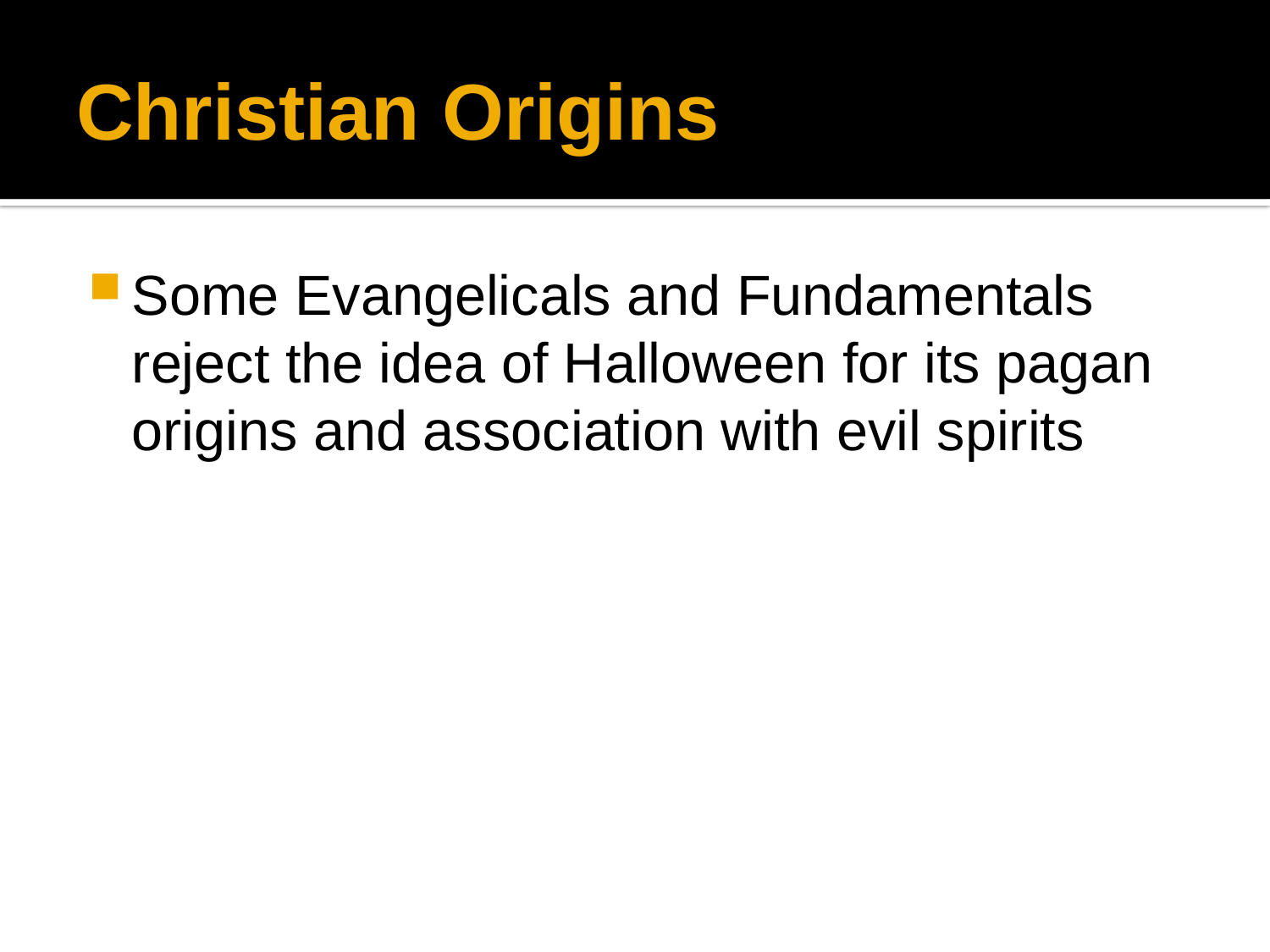

# Christian Origins
Some Evangelicals and Fundamentals reject the idea of Halloween for its pagan origins and association with evil spirits